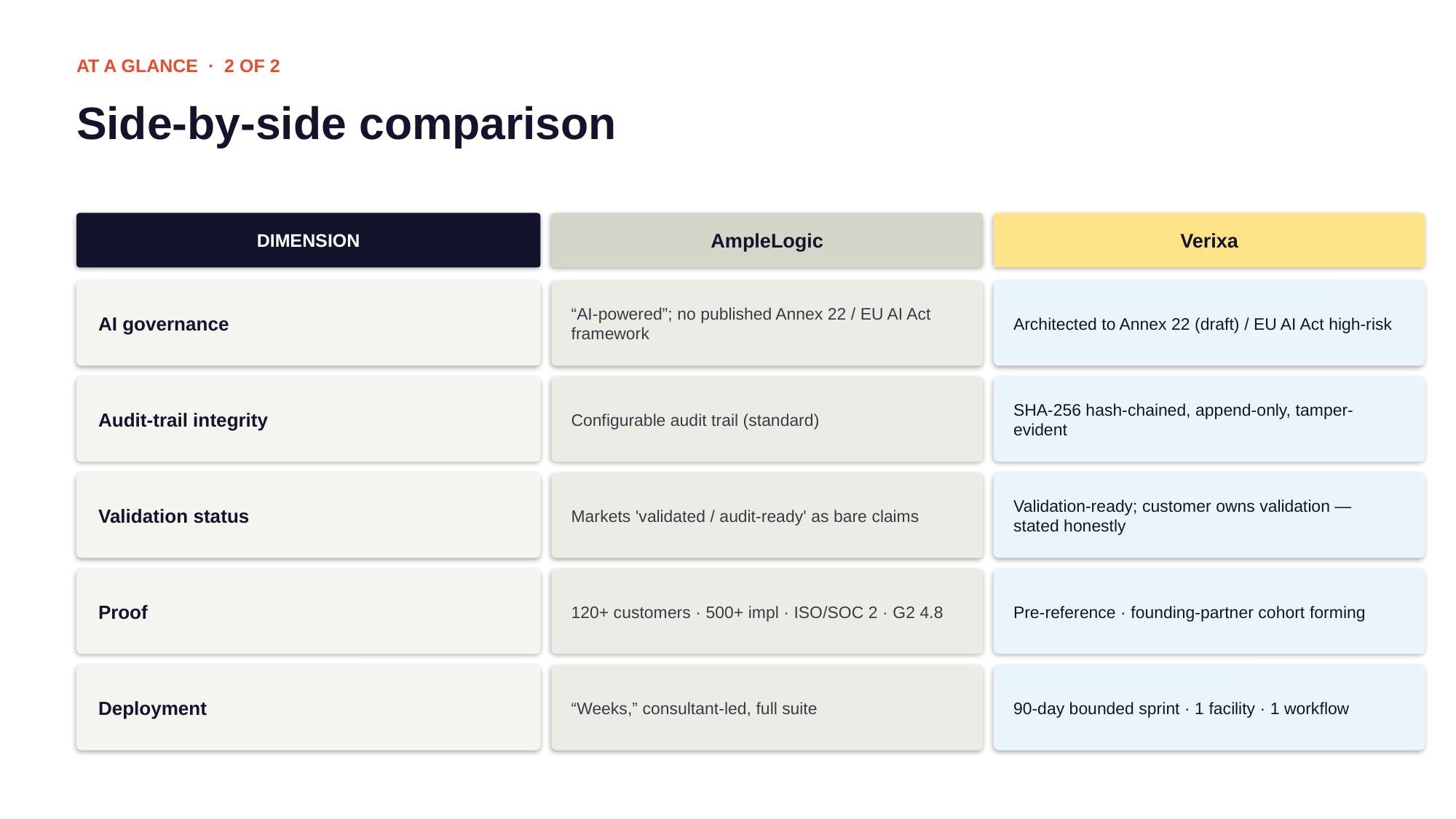

AT A GLANCE  ·  2 OF 2
Side-by-side comparison

DIMENSION

AmpleLogic

Verixa

AI governance

“AI-powered”; no published Annex 22 / EU AI Act framework

Architected to Annex 22 (draft) / EU AI Act high-risk

Audit-trail integrity

Configurable audit trail (standard)

SHA-256 hash-chained, append-only, tamper-evident

Validation status

Markets 'validated / audit-ready' as bare claims

Validation-ready; customer owns validation — stated honestly

Proof

120+ customers · 500+ impl · ISO/SOC 2 · G2 4.8

Pre-reference · founding-partner cohort forming

Deployment

“Weeks,” consultant-led, full suite

90-day bounded sprint · 1 facility · 1 workflow